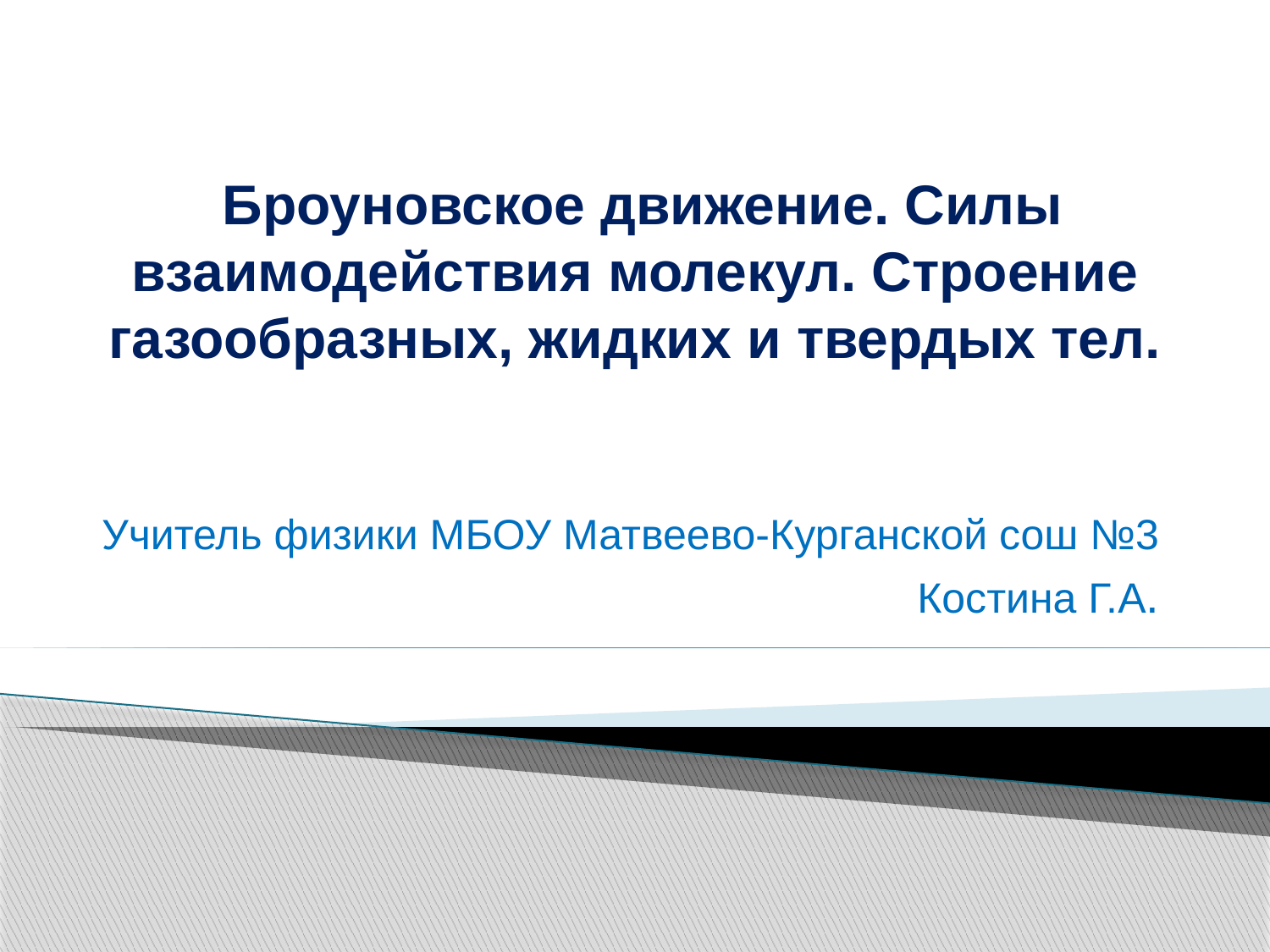

# Броуновское движение. Силы взаимодействия молекул. Строение газообразных, жидких и твердых тел.
Учитель физики МБОУ Матвеево-Курганской сош №3
Костина Г.А.